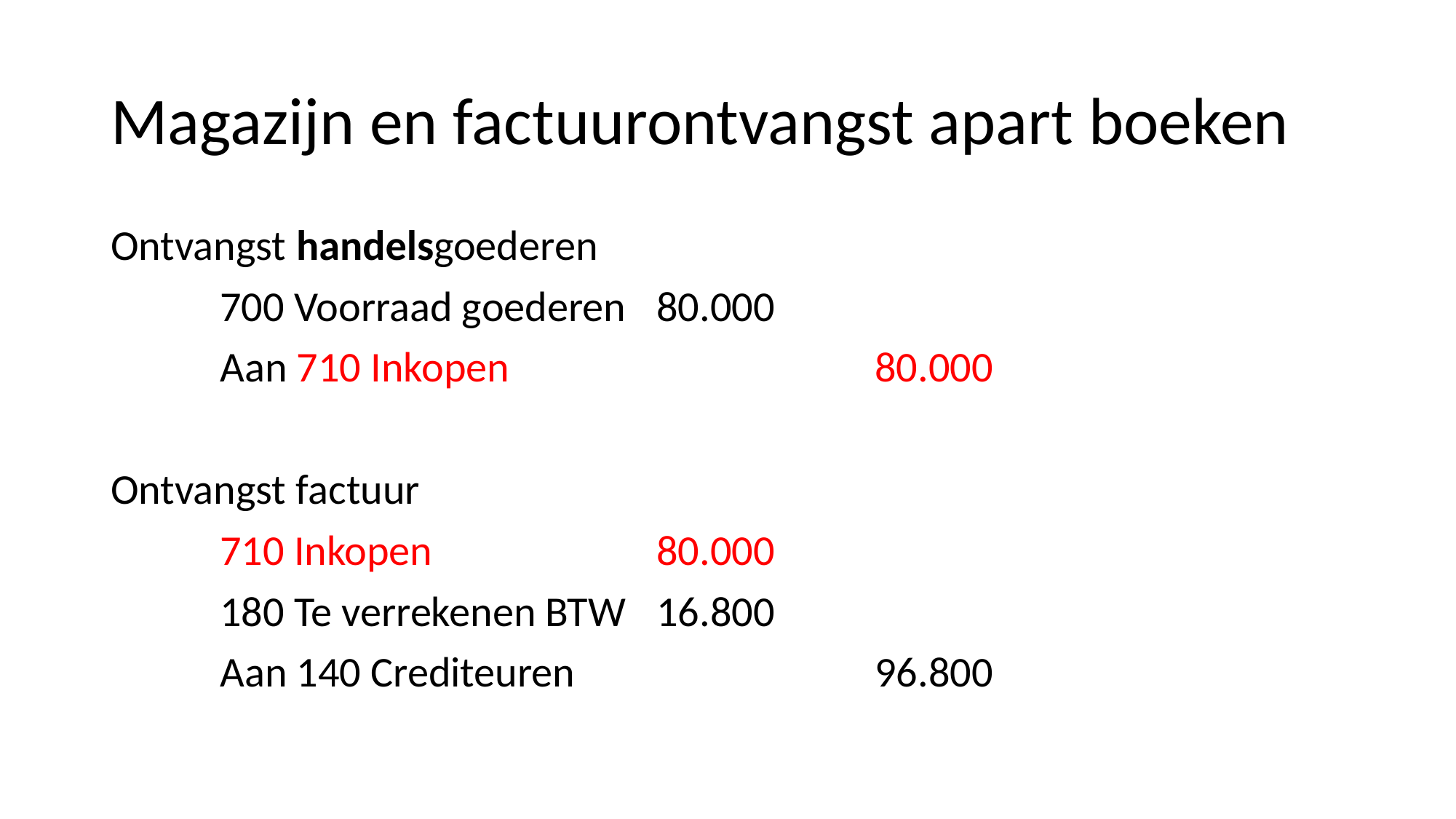

# Magazijn en factuurontvangst apart boeken
Ontvangst handelsgoederen
	700 Voorraad goederen	80.000
	Aan 710 Inkopen				80.000

Ontvangst factuur
	710 Inkopen			80.000
	180 Te verrekenen BTW	16.800
	Aan 140 Crediteuren			96.800